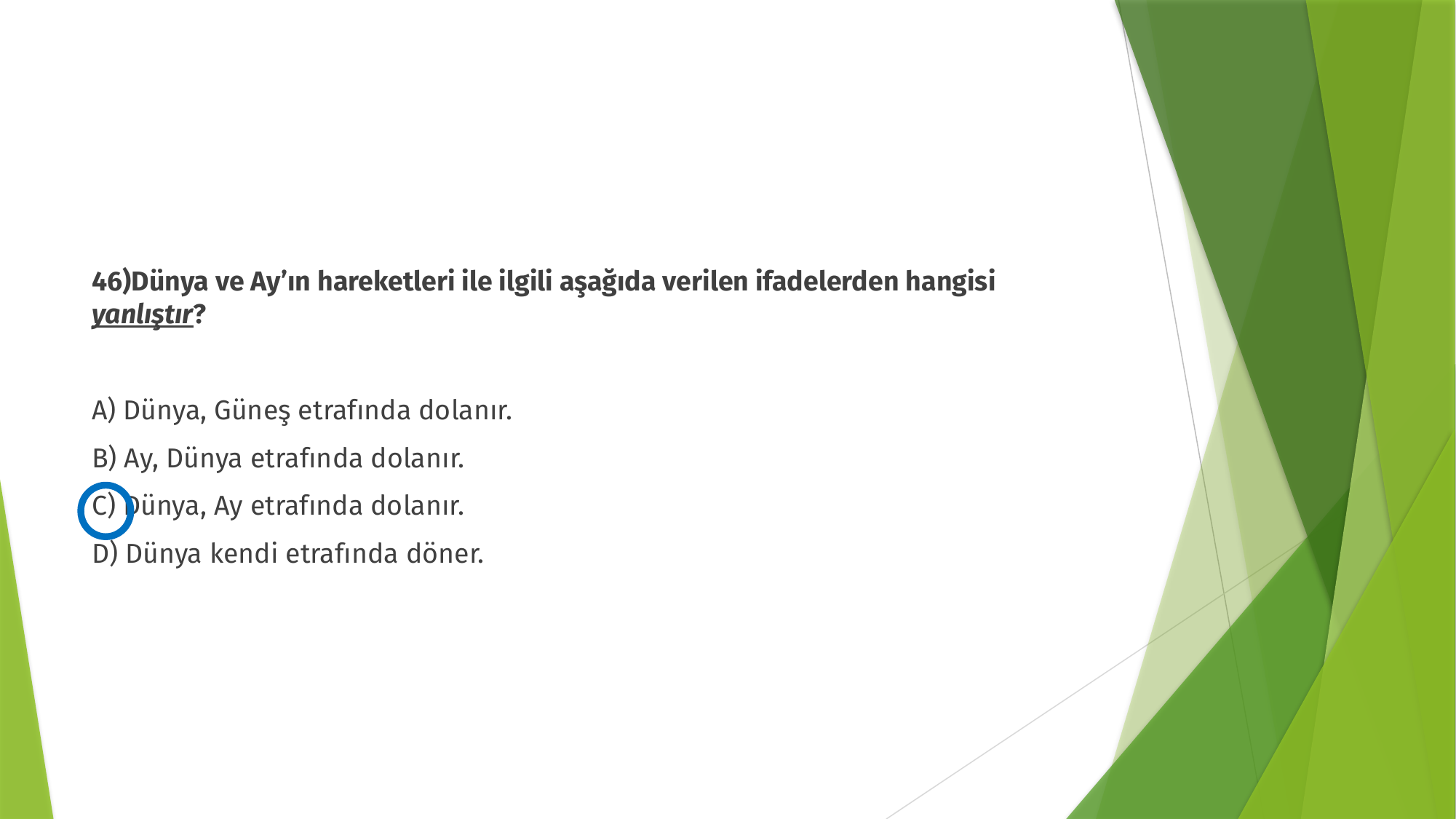

#
46)Dünya ve Ay’ın hareketleri ile ilgili aşağıda verilen ifadelerden hangisi yanlıştır?

A) Dünya, Güneş etrafında dolanır.
B) Ay, Dünya etrafında dolanır.
C) Dünya, Ay etrafında dolanır.
D) Dünya kendi etrafında döner.